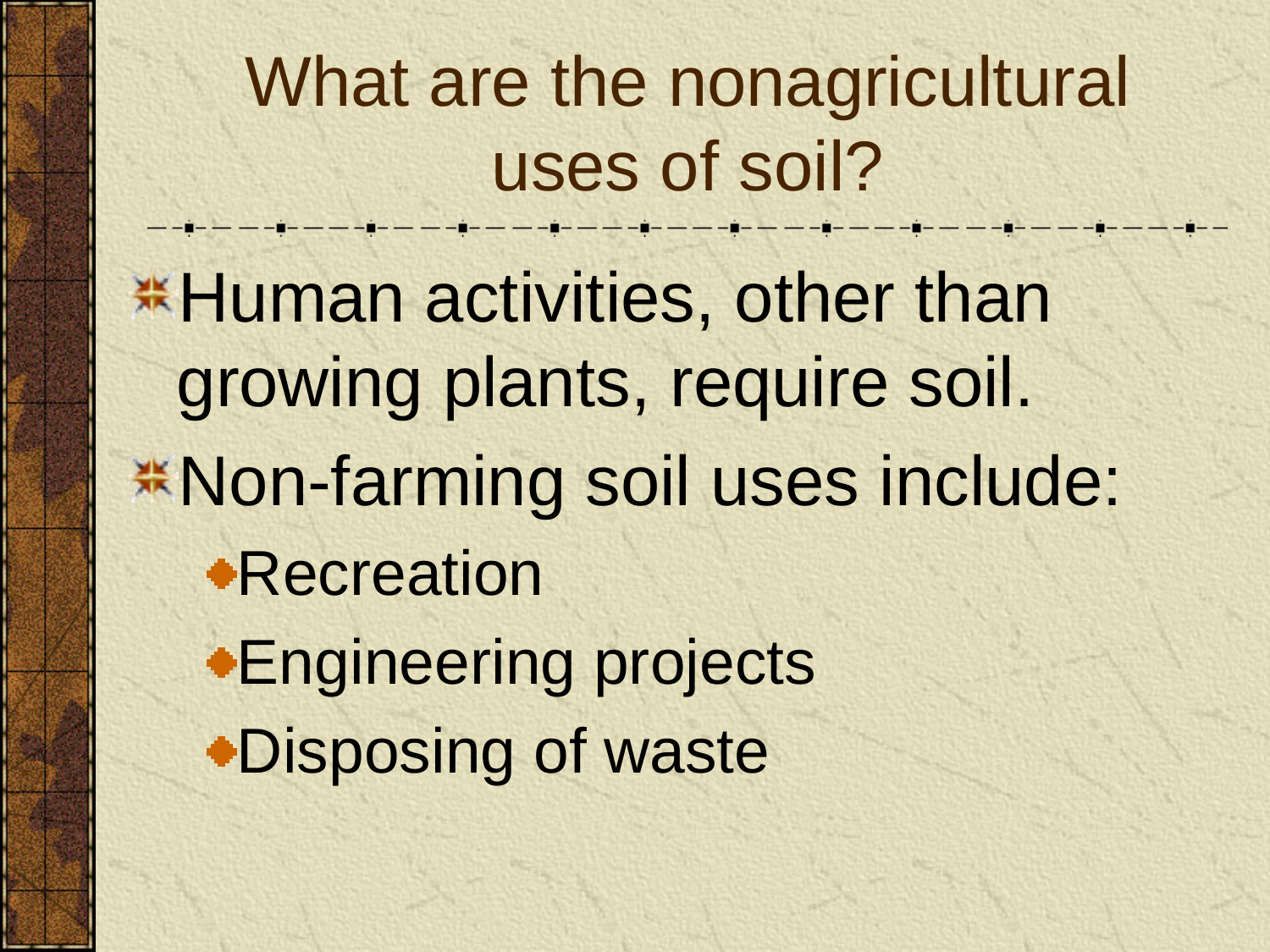

# What are the nonagricultural uses of soil?
Human activities, other than growing plants, require soil.
Non-farming soil uses include:
Recreation
Engineering projects
Disposing of waste